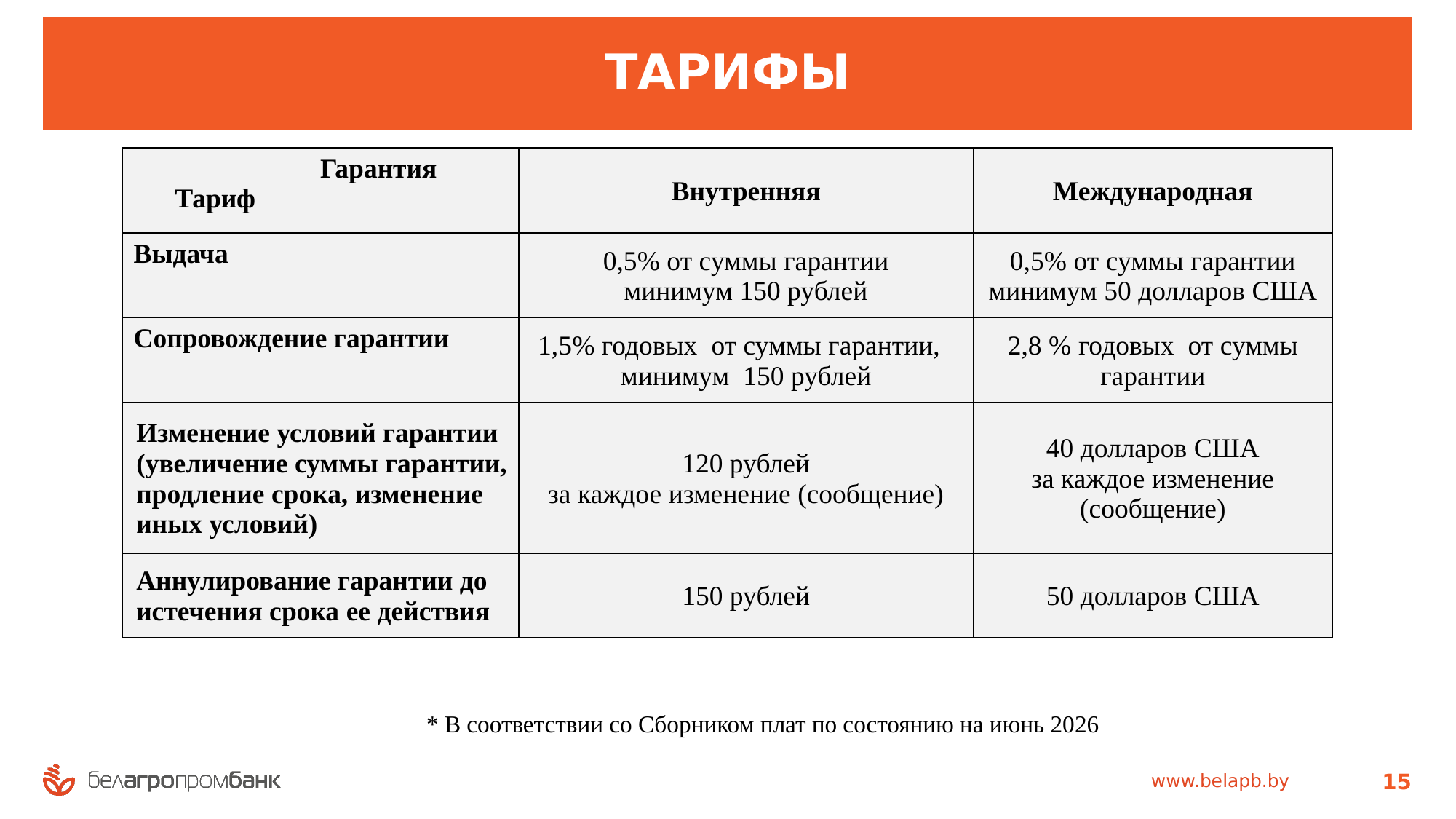

# ТАРИФЫ
| Гарантия Тариф | Внутренняя | Международная |
| --- | --- | --- |
| Выдача | 0,5% от суммы гарантии минимум 150 рублей | 0,5% от суммы гарантии минимум 50 долларов США |
| Сопровождение гарантии | 1,5% годовых от суммы гарантии, минимум 150 рублей | 2,8 % годовых от суммы гарантии |
| Изменение условий гарантии (увеличение суммы гарантии, продление срока, изменение иных условий) | 120 рублей за каждое изменение (сообщение) | 40 долларов США за каждое изменение (сообщение) |
| Аннулирование гарантии до истечения срока ее действия | 150 рублей | 50 долларов США |
* В соответствии со Сборником плат по состоянию на июнь 2026